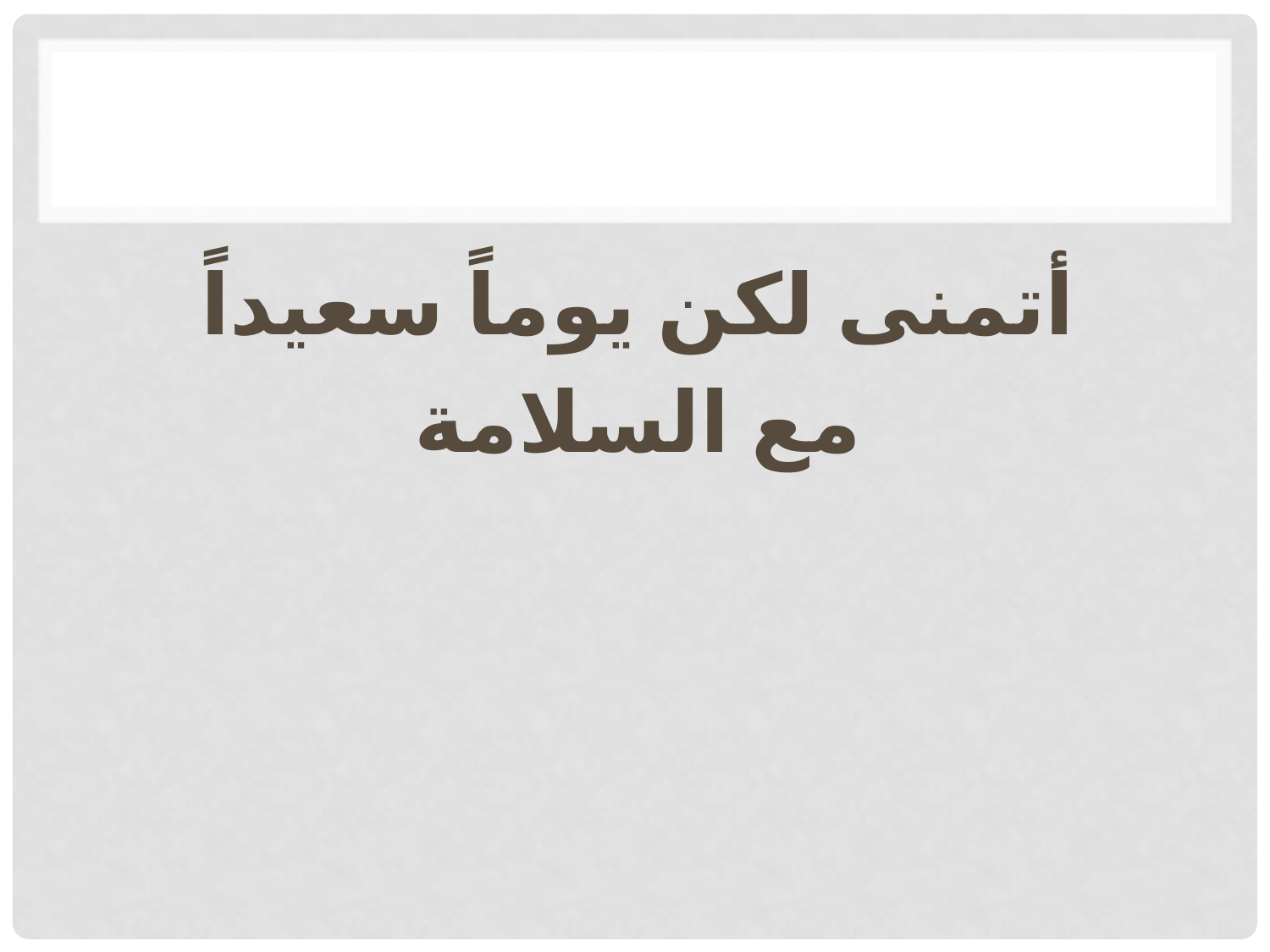

#
أتمنى لكن يوماً سعيداً
مع السلامة